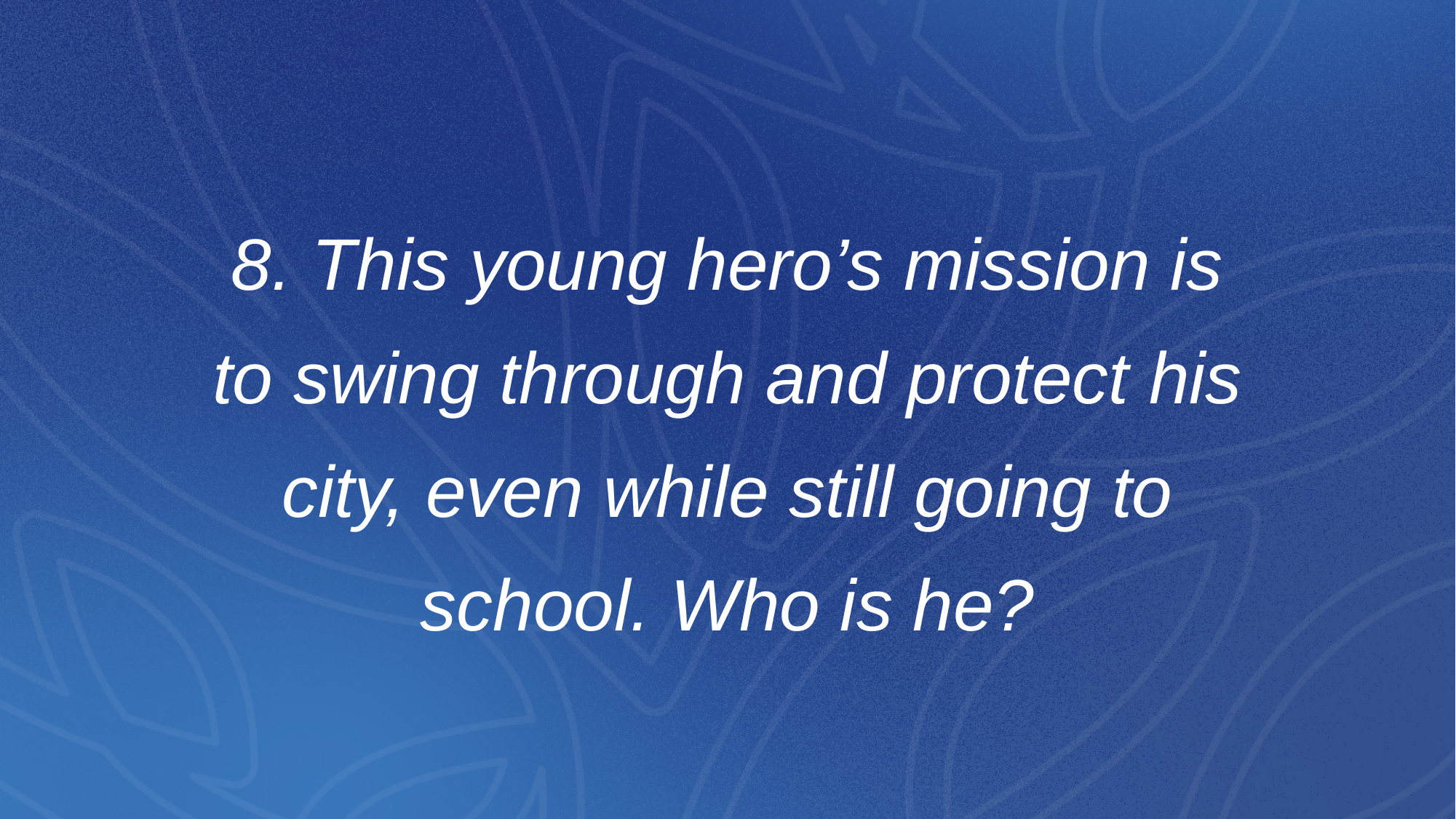

# 8. This young hero’s mission is to swing through and protect his city, even while still going to school. Who is he?